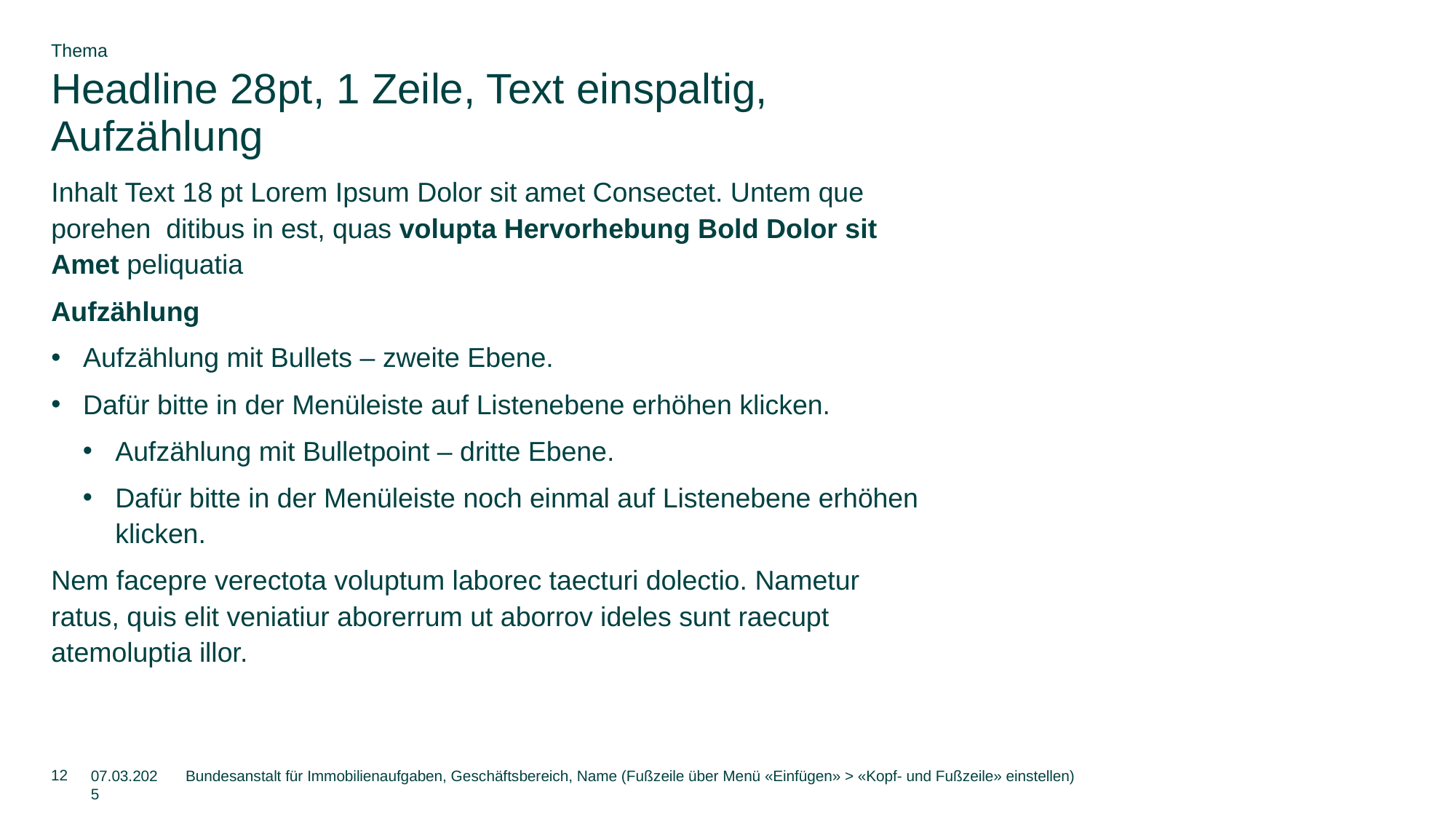

Thema
# Headline 28pt, 1 Zeile, Text einspaltig, Aufzählung
Inhalt Text 18 pt Lorem Ipsum Dolor sit amet Consectet. Untem que porehen  ditibus in est, quas volupta Hervorhebung Bold Dolor sit Amet peliquatia
Aufzählung
Aufzählung mit Bullets – zweite Ebene.
Dafür bitte in der Menüleiste auf Listenebene erhöhen klicken.
Aufzählung mit Bulletpoint – dritte Ebene.
Dafür bitte in der Menüleiste noch einmal auf Listenebene erhöhen klicken.
Nem facepre verectota voluptum laborec taecturi dolectio. Nametur ratus, quis elit veniatiur aborerrum ut aborrov ideles sunt raecupt atemoluptia illor.
12
07.03.2025
Bundesanstalt für Immobilienaufgaben, Geschäftsbereich, Name (Fußzeile über Menü «Einfügen» > «Kopf- und Fußzeile» einstellen)